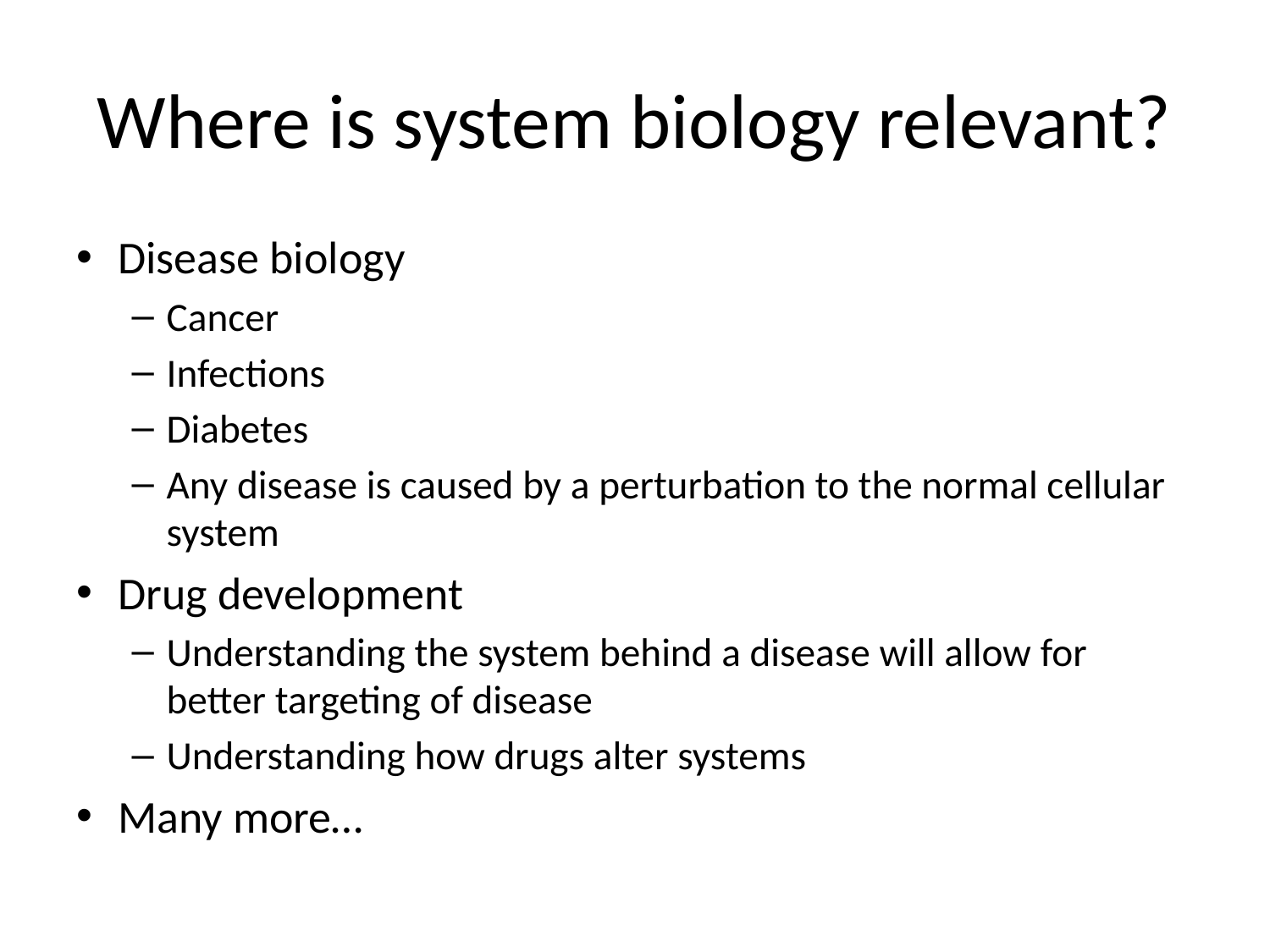

# Where is system biology relevant?
Disease biology
Cancer
Infections
Diabetes
Any disease is caused by a perturbation to the normal cellular system
Drug development
Understanding the system behind a disease will allow for better targeting of disease
Understanding how drugs alter systems
Many more…